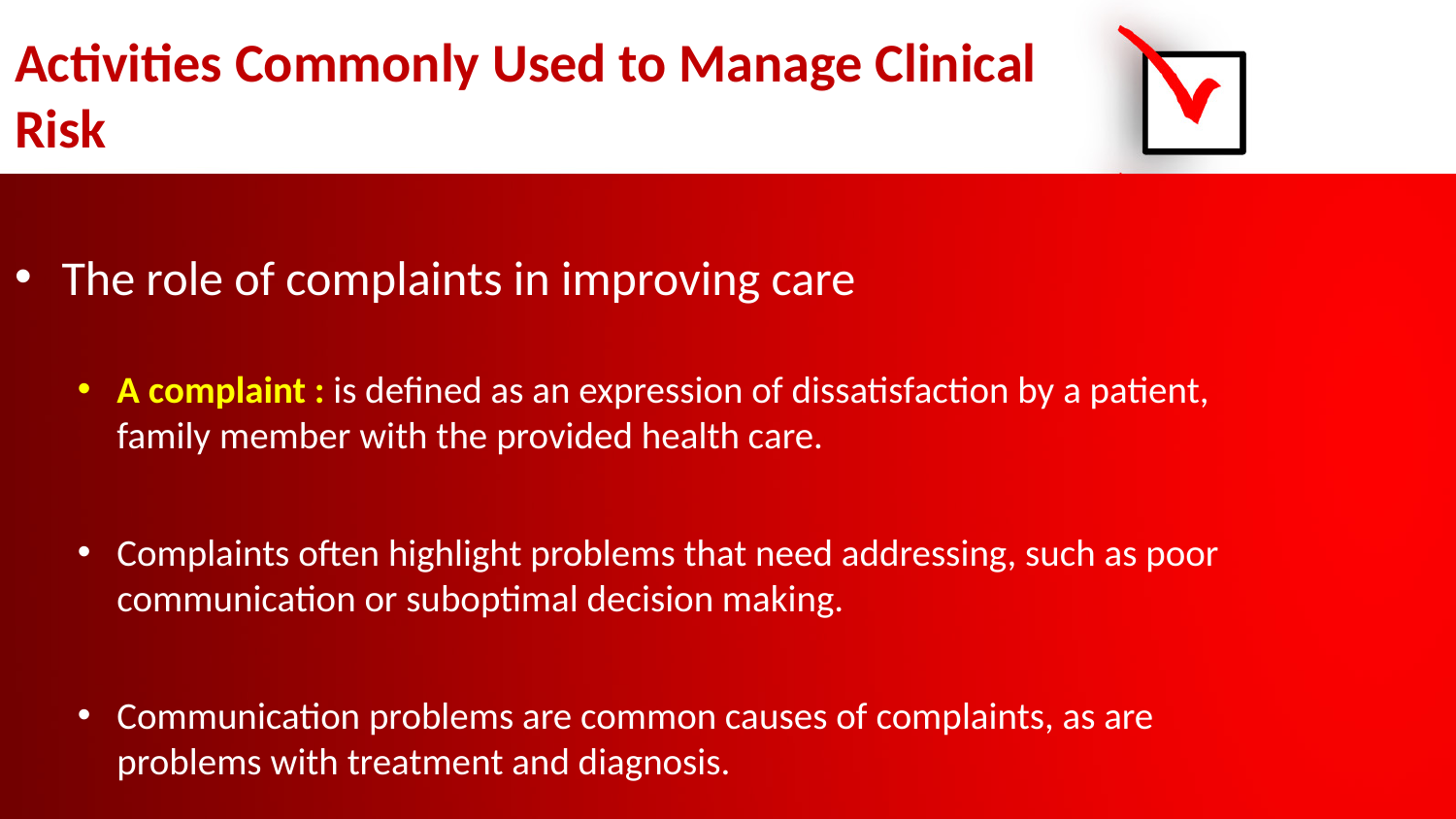

# Activities Commonly Used to Manage Clinical Risk
The role of complaints in improving care

A complaint : is defined as an expression of dissatisfaction by a patient, family member with the provided health care.

Complaints often highlight problems that need addressing, such as poor communication or suboptimal decision making.

Communication problems are common causes of complaints, as are problems with treatment and diagnosis.